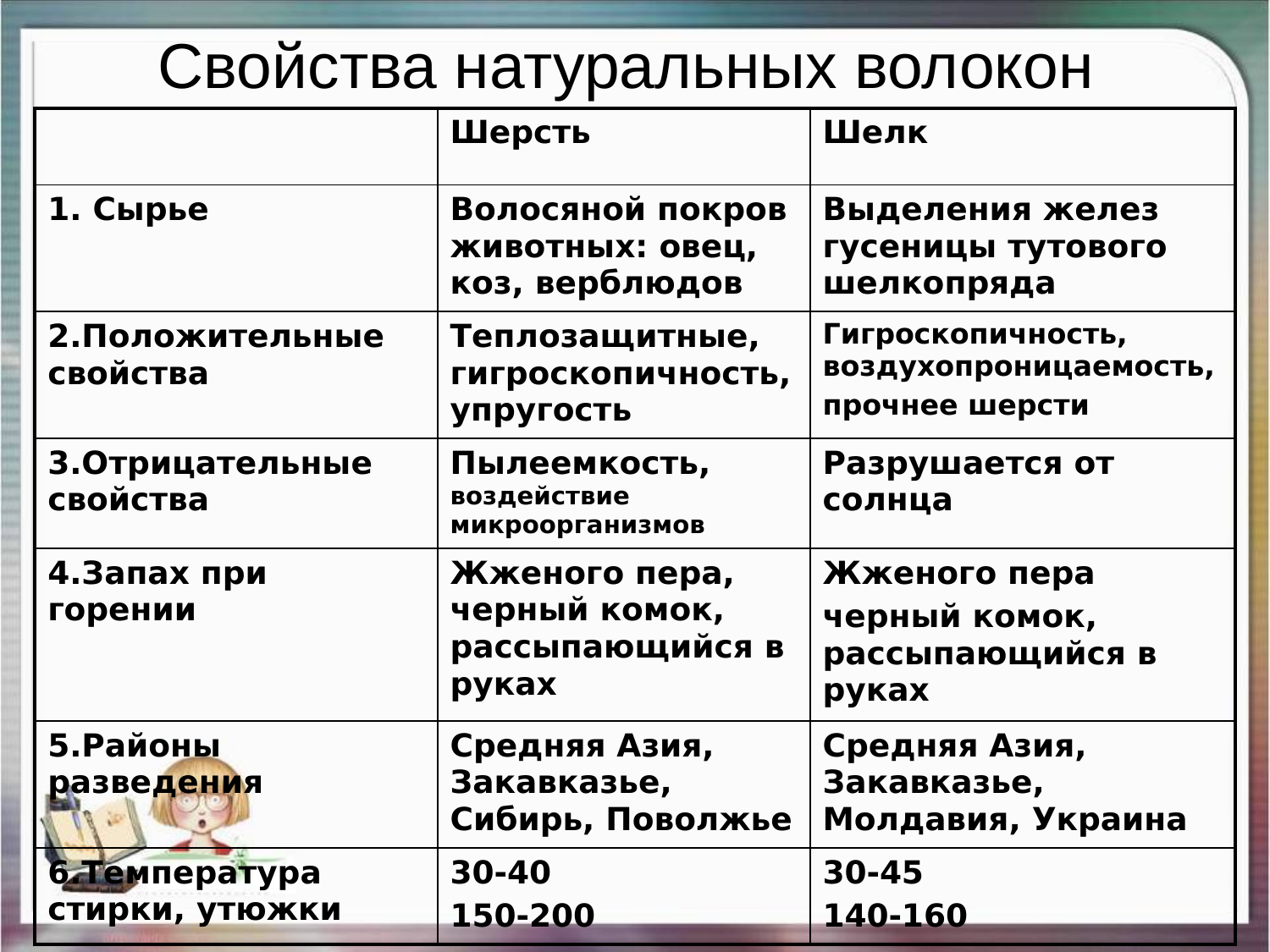

# Свойства натуральных волокон
|  | Шерсть | Шелк |
| --- | --- | --- |
| 1. Сырье | Волосяной покров животных: овец, коз, верблюдов | Выделения желез гусеницы тутового шелкопряда |
| 2.Положительные свойства | Теплозащитные, гигроскопичность, упругость | Гигроскопичность, воздухопроницаемость, прочнее шерсти |
| 3.Отрицательные свойства | Пылеемкость, воздействие микроорганизмов | Разрушается от солнца |
| 4.Запах при горении | Жженого пера, черный комок, рассыпающийся в руках | Жженого пера черный комок, рассыпающийся в руках |
| 5.Районы разведения | Средняя Азия, Закавказье, Сибирь, Поволжье | Средняя Азия, Закавказье, Молдавия, Украина |
| 6.Температура стирки, утюжки | 30-40 150-200 | 30-45 140-160 |